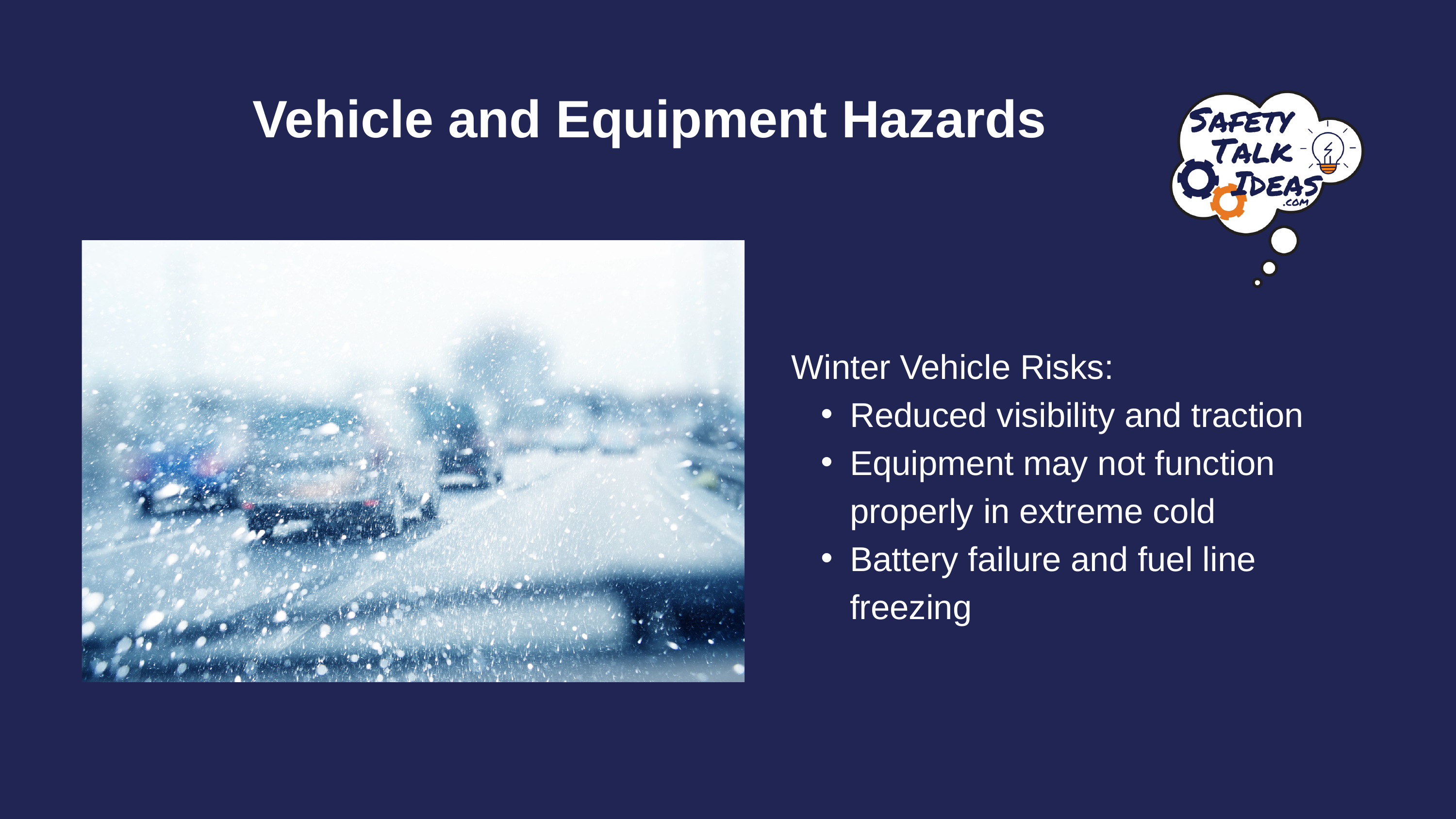

Vehicle and Equipment Hazards

Winter Vehicle Risks:
Reduced visibility and traction
Equipment may not function properly in extreme cold
Battery failure and fuel line freezing